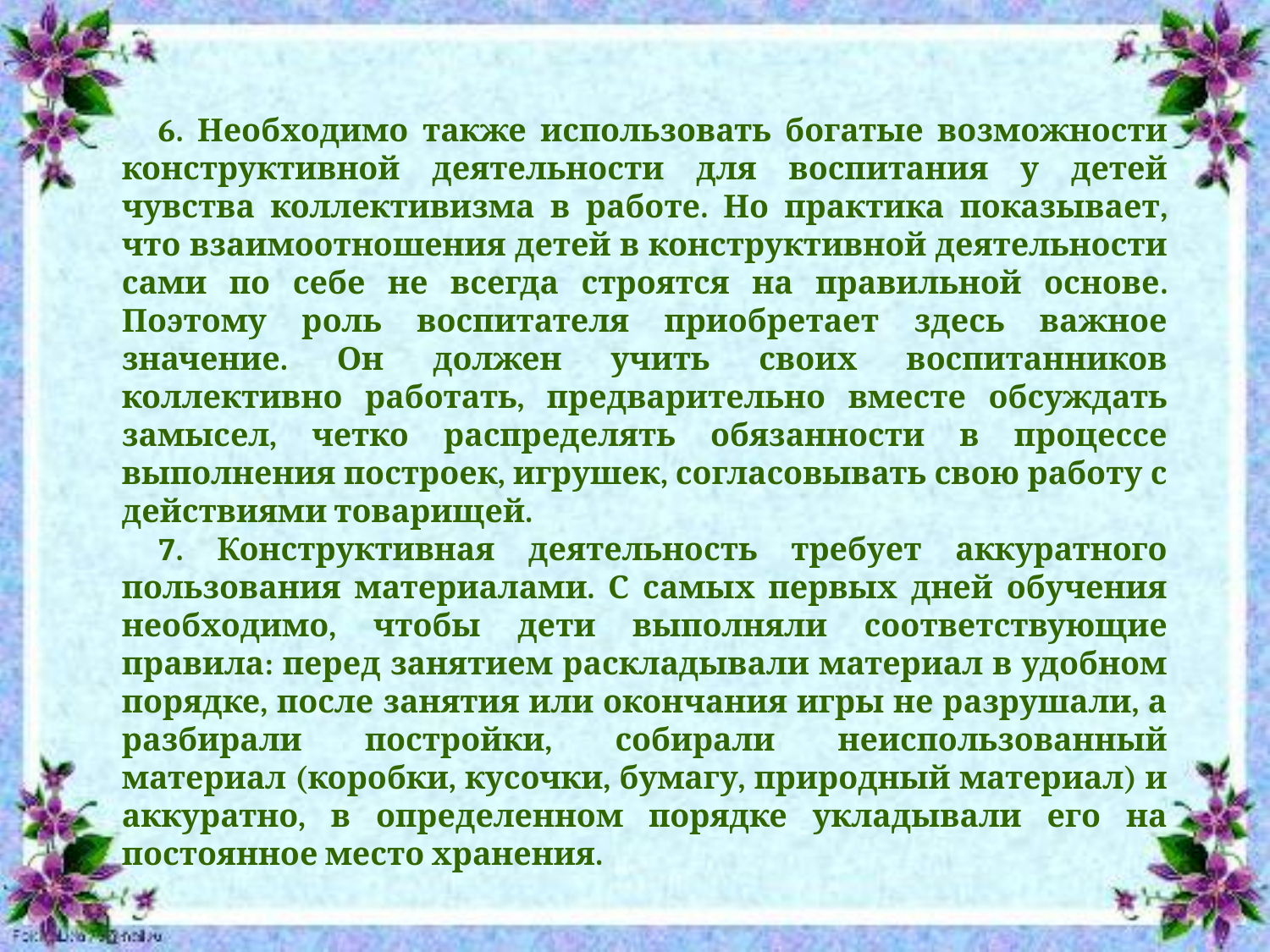

6. Необходимо также использовать богатые возможности конструктивной деятельности для воспитания у детей чувства коллективизма в работе. Но практика показывает, что взаимоотношения детей в конструктивной деятельности сами по себе не всегда строятся на правильной основе. Поэтому роль воспитателя приобретает здесь важное значение. Он должен учить своих воспитанников коллективно работать, предварительно вместе обсуждать замысел, четко распределять обязанности в процессе выполнения построек, игрушек, согласовывать свою работу с действиями товарищей.
7. Конструктивная деятельность требует аккуратного пользования материалами. С самых первых дней обучения необходимо, чтобы дети выполняли соответствующие правила: перед занятием раскладывали материал в удобном порядке, после занятия или окончания игры не разрушали, а разбирали постройки, собирали неиспользованный материал (коробки, кусочки, бумагу, природный материал) и аккуратно, в определенном порядке укладывали его на постоянное место хранения.